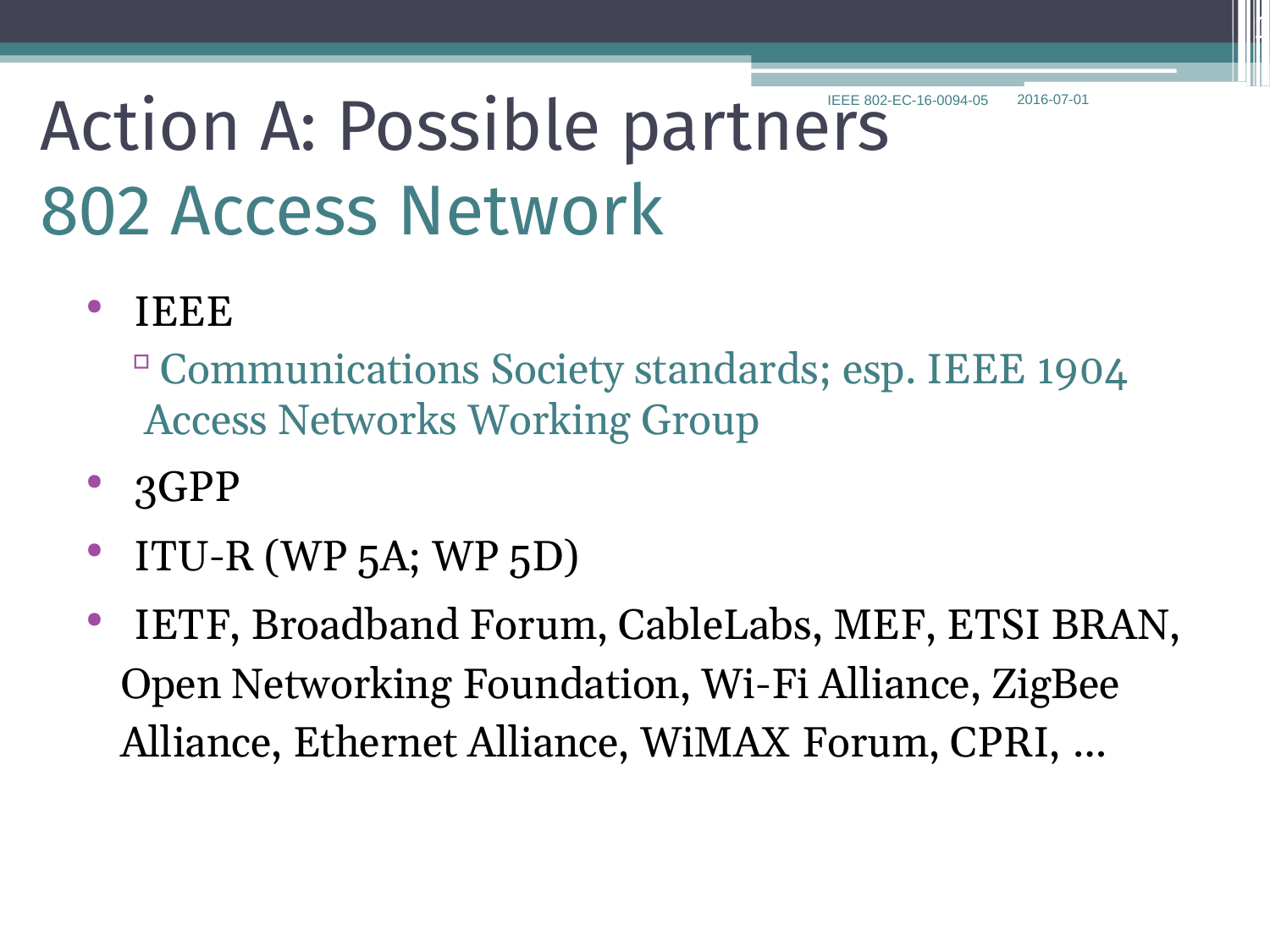

13
# Action A: Possible partners 802 Access Network

	IEEE
Communications Society standards; esp. IEEE 1904 Access Networks Working Group
	3GPP
	ITU-R (WP 5A; WP 5D)
	IETF, Broadband Forum, CableLabs, MEF, ETSI BRAN, Open Networking Foundation, Wi-Fi Alliance, ZigBee Alliance, Ethernet Alliance, WiMAX Forum, CPRI, …